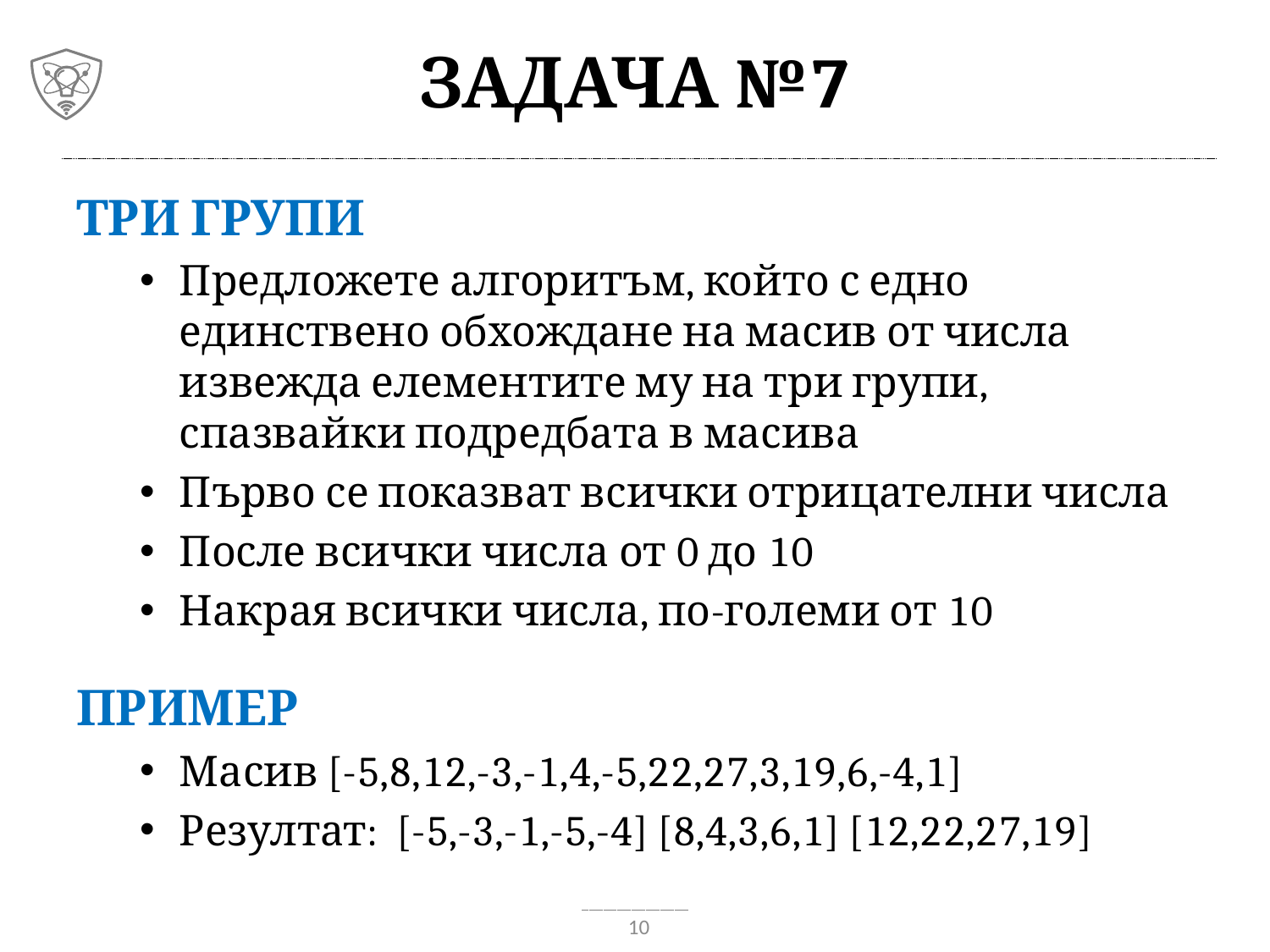

# Задача №7
Три групи
Предложете алгоритъм, който с едно единствено обхождане на масив от числа извежда елементите му на три групи, спазвайки подредбата в масива
Първо се показват всички отрицателни числа
После всички числа от 0 до 10
Накрая всички числа, по-големи от 10
Пример
Масив [-5,8,12,-3,-1,4,-5,22,27,3,19,6,-4,1]
Резултат:  [-5,-3,-1,-5,-4] [8,4,3,6,1] [12,22,27,19]
10